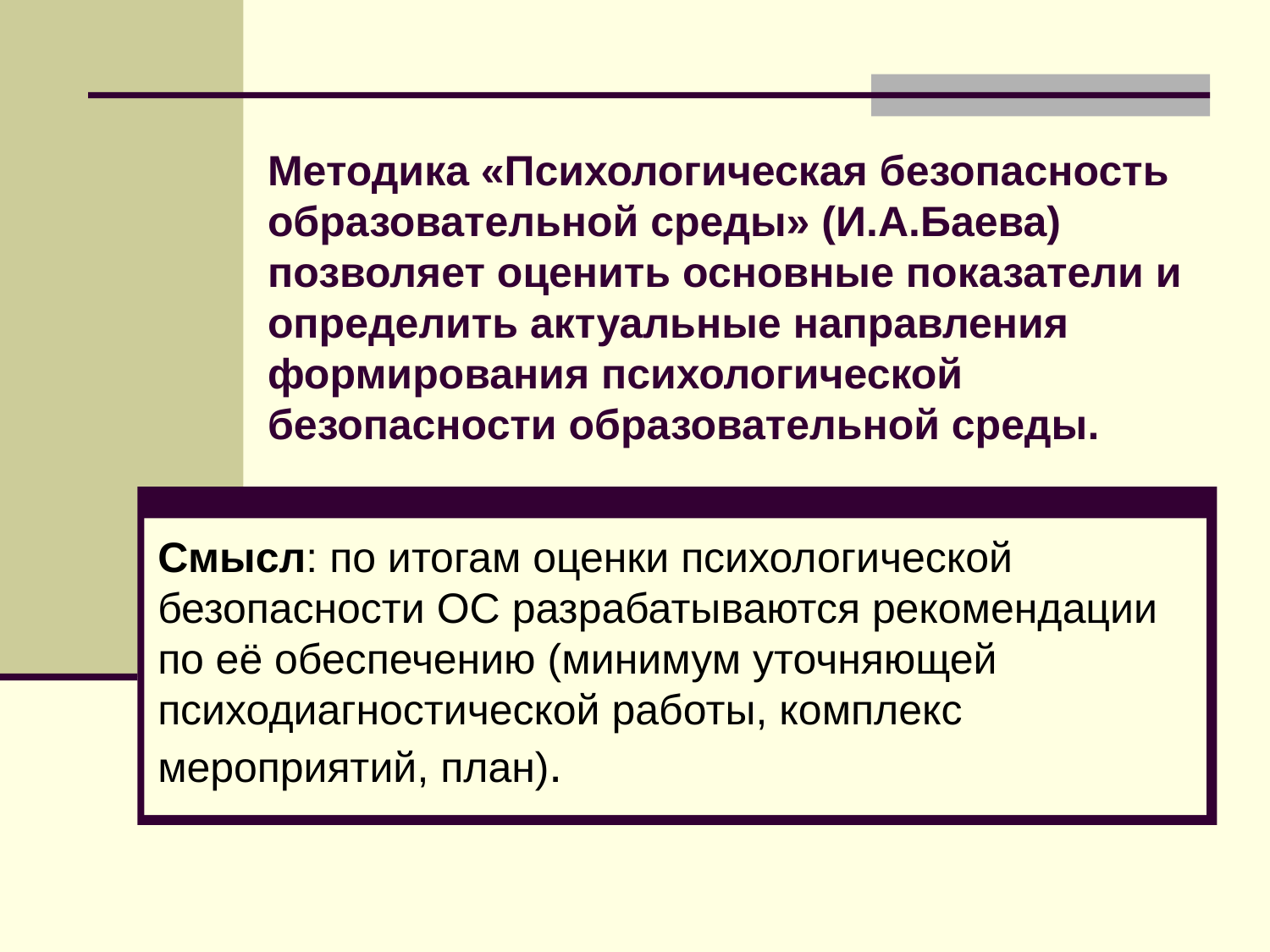

# Методика «Психологическая безопасность образовательной среды» (И.А.Баева) позволяет оценить основные показатели и определить актуальные направления формирования психологической безопасности образовательной среды.
Смысл: по итогам оценки психологической безопасности ОС разрабатываются рекомендации по её обеспечению (минимум уточняющей психодиагностической работы, комплекс мероприятий, план).